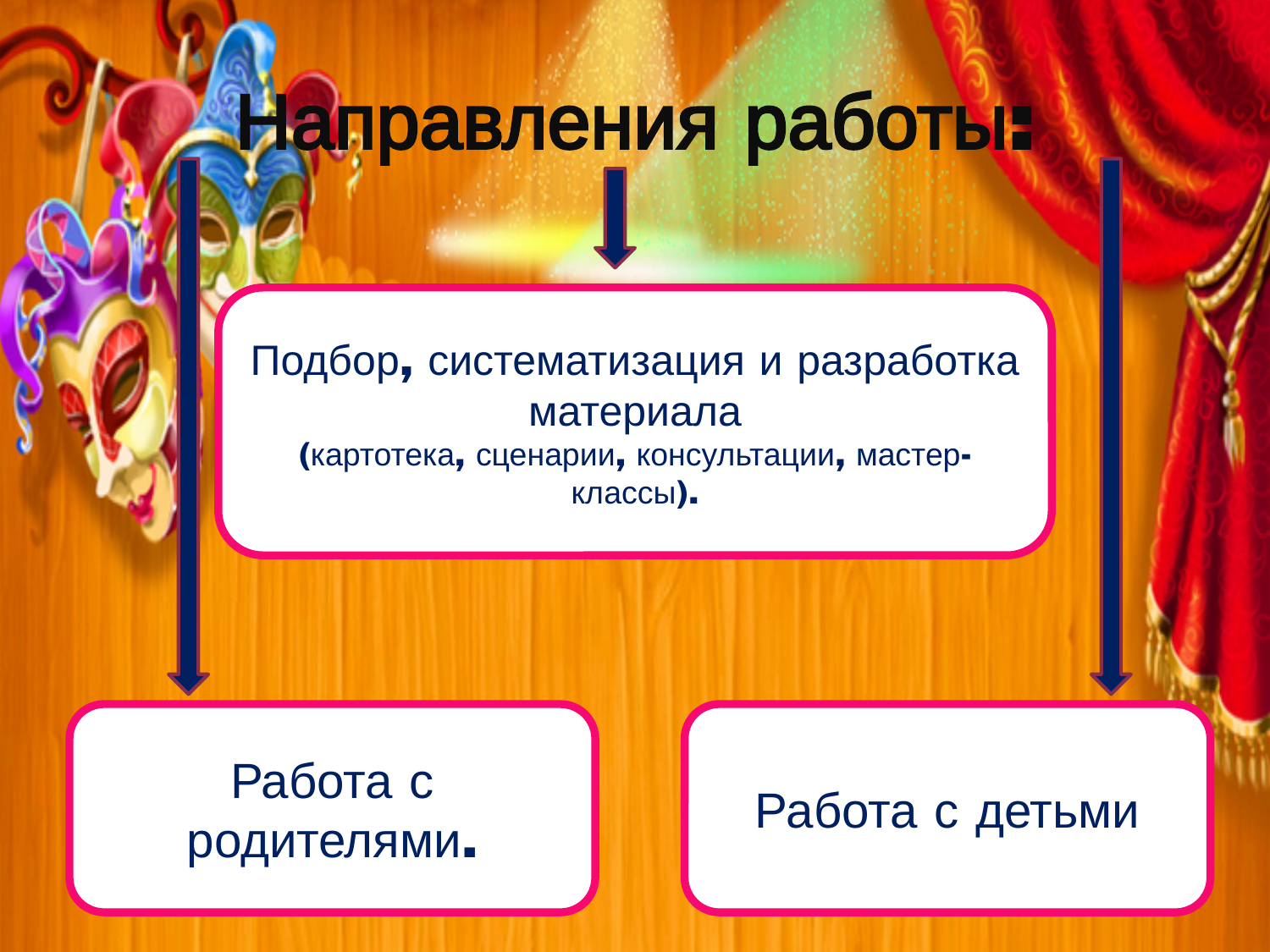

# Направления работы:

Подбор, систематизация и разработка материала
(картотека, сценарии, консультации, мастер-классы).
Работа с родителями.
Работа с детьми